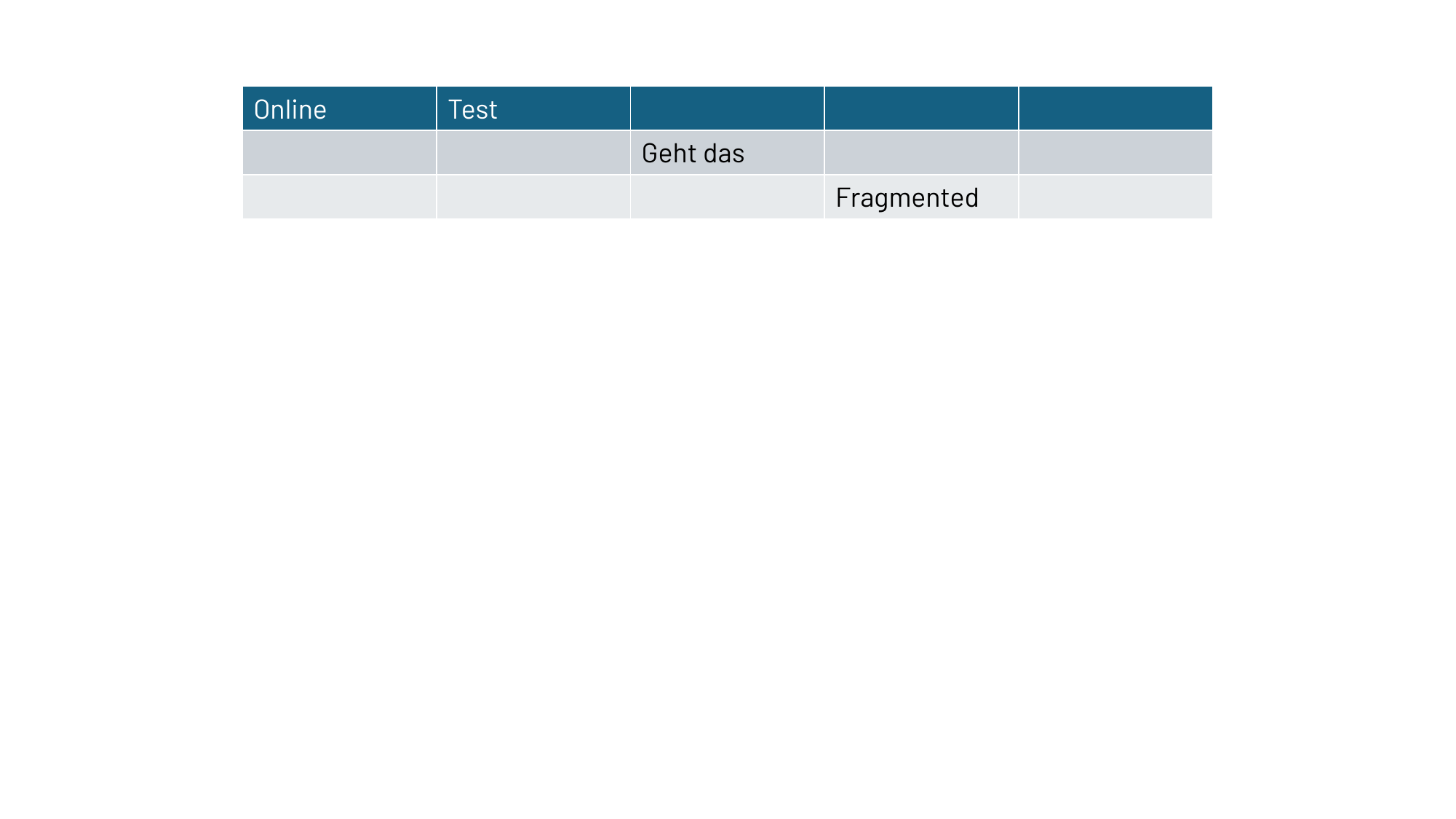

| Online | Test |  |  |  |
| --- | --- | --- | --- | --- |
|  |  | Geht das |  |  |
|  |  |  | Fragmented |  |